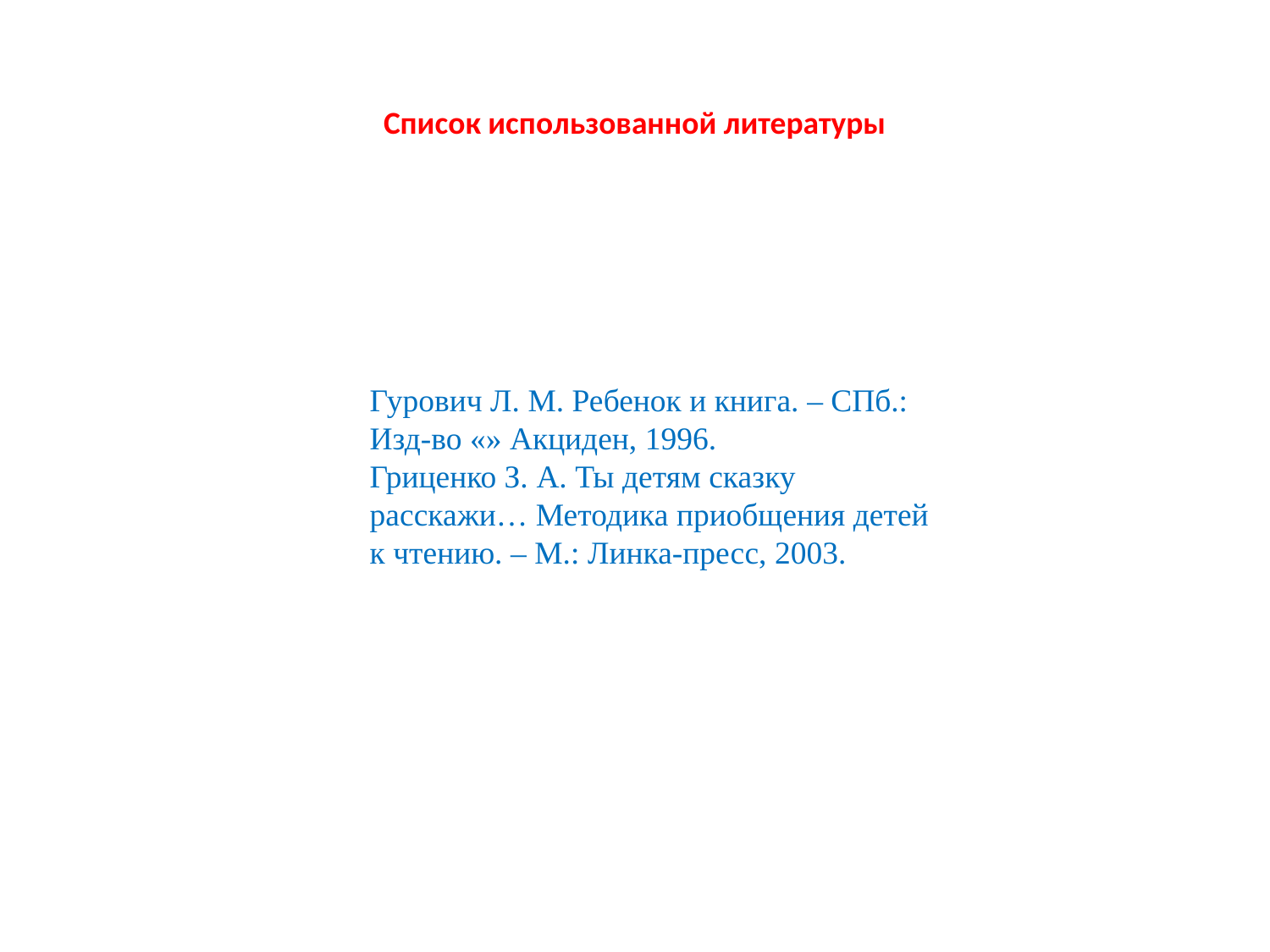

Список использованной литературы
Гурович Л. М. Ребенок и книга. – СПб.: Изд-во «» Акциден, 1996.
Гриценко З. А. Ты детям сказку расскажи… Методика приобщения детей к чтению. – М.: Линка-пресс, 2003.